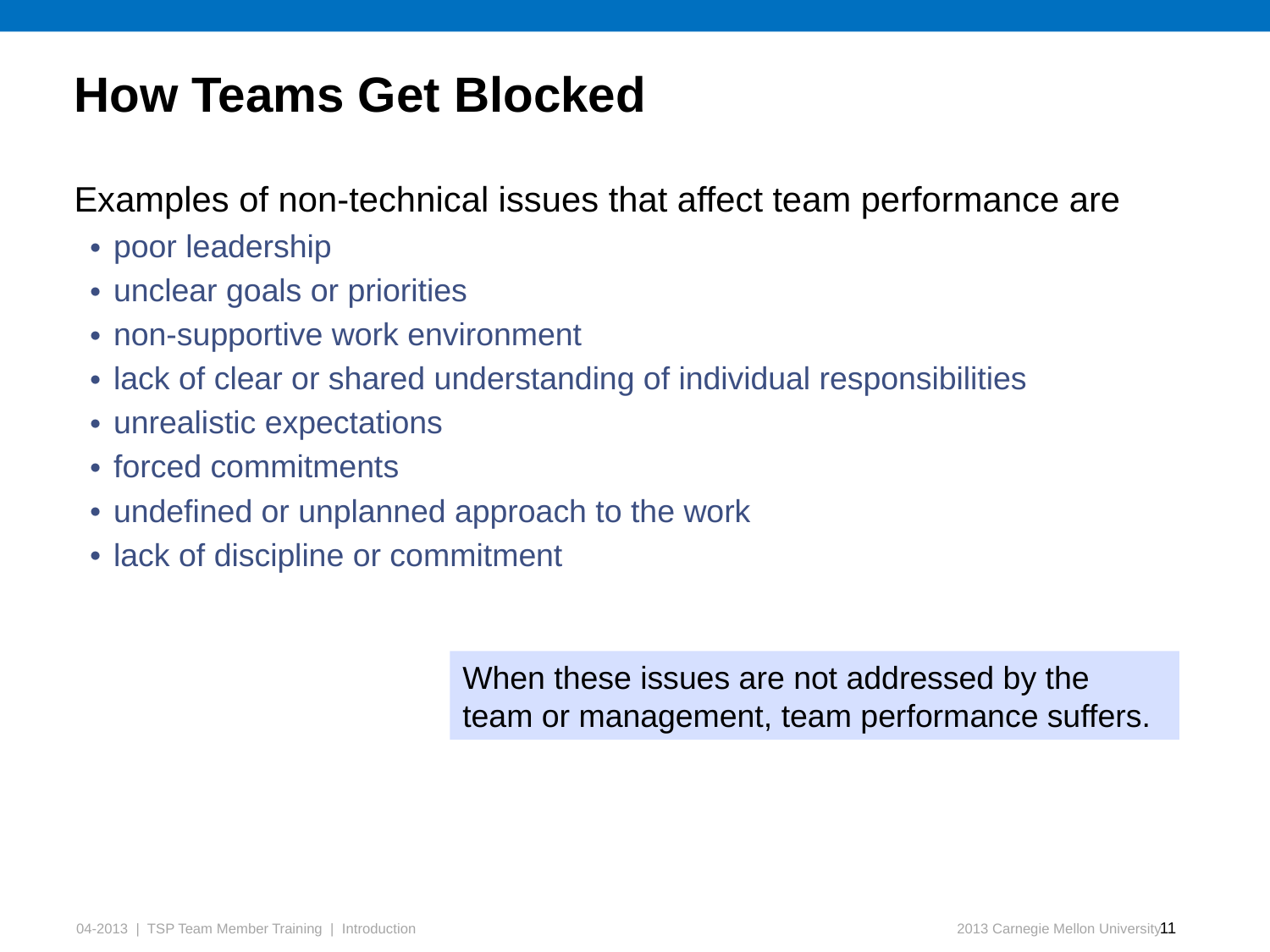

# How Teams Get Blocked
Examples of non-technical issues that affect team performance are
poor leadership
unclear goals or priorities
non-supportive work environment
lack of clear or shared understanding of individual responsibilities
unrealistic expectations
forced commitments
undefined or unplanned approach to the work
lack of discipline or commitment

When these issues are not addressed by the team or management, team performance suffers.